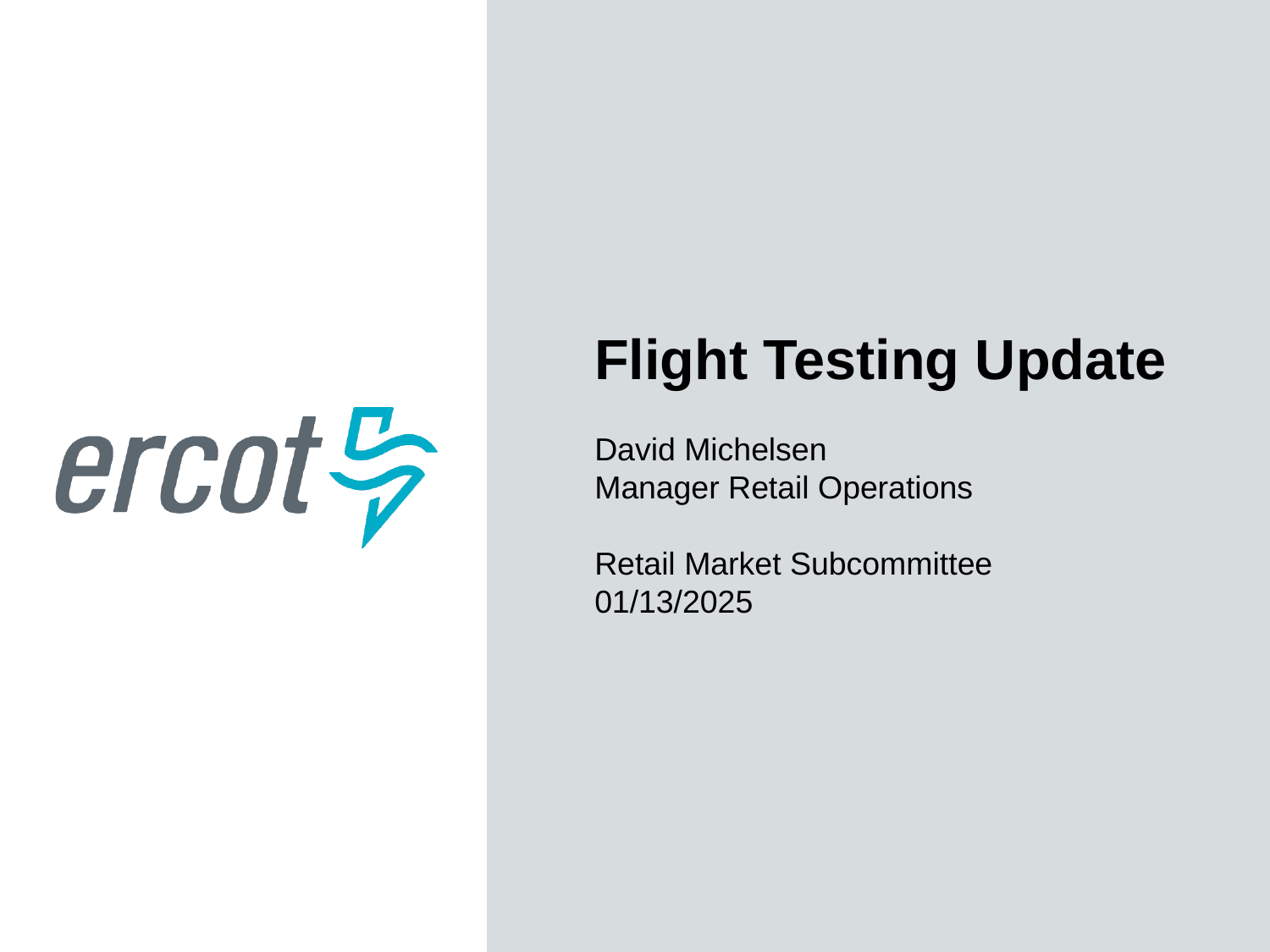

Flight Testing Update

David Michelsen
Manager Retail Operations

Retail Market Subcommittee
01/13/2025